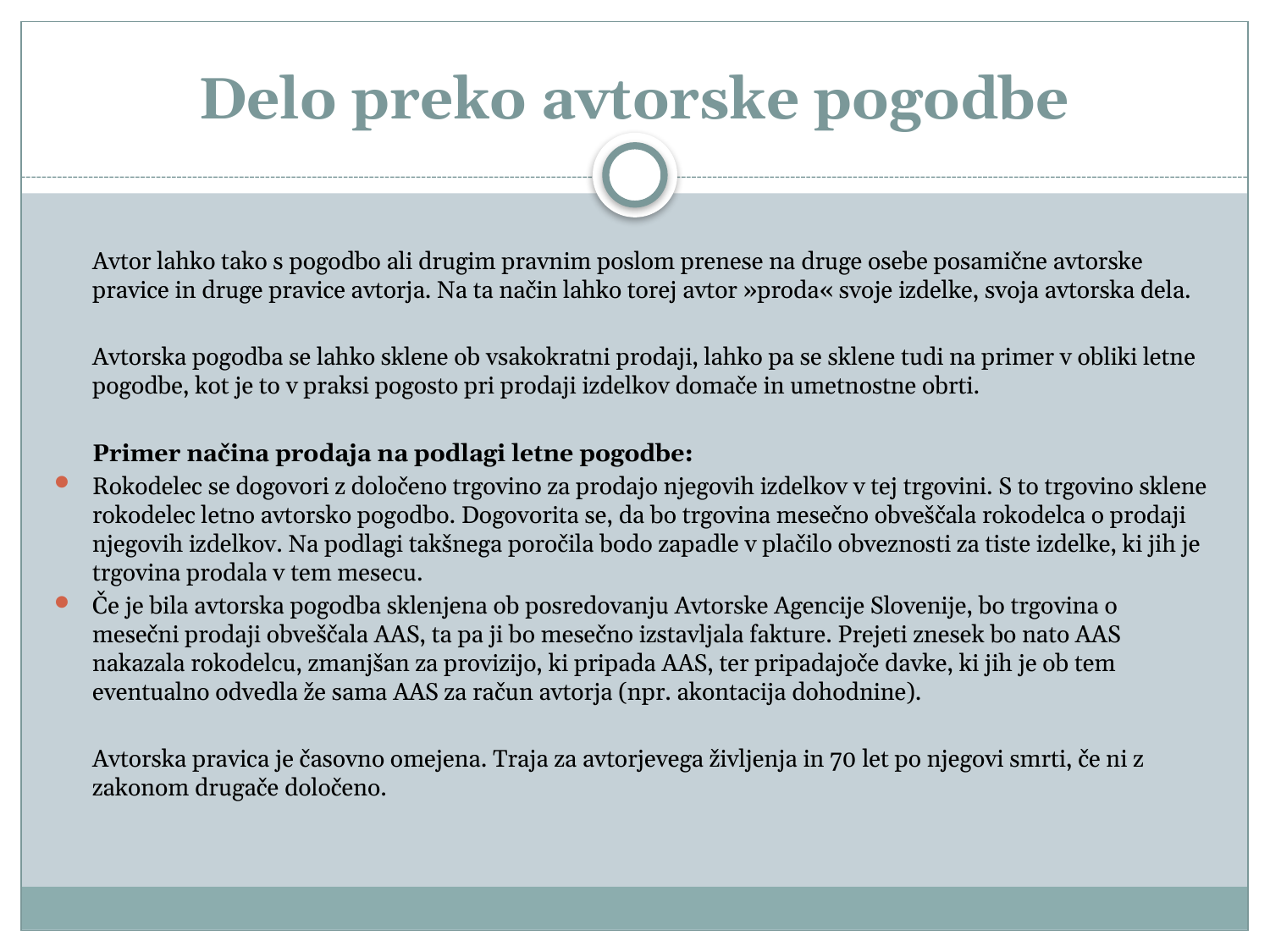

# Delo preko avtorske pogodbe

	Avtor lahko tako s pogodbo ali drugim pravnim poslom prenese na druge osebe posamične avtorske pravice in druge pravice avtorja. Na ta način lahko torej avtor »proda« svoje izdelke, svoja avtorska dela.

	Avtorska pogodba se lahko sklene ob vsakokratni prodaji, lahko pa se sklene tudi na primer v obliki letne pogodbe, kot je to v praksi pogosto pri prodaji izdelkov domače in umetnostne obrti.

	Primer načina prodaja na podlagi letne pogodbe:
Rokodelec se dogovori z določeno trgovino za prodajo njegovih izdelkov v tej trgovini. S to trgovino sklene rokodelec letno avtorsko pogodbo. Dogovorita se, da bo trgovina mesečno obveščala rokodelca o prodaji njegovih izdelkov. Na podlagi takšnega poročila bodo zapadle v plačilo obveznosti za tiste izdelke, ki jih je trgovina prodala v tem mesecu.
Če je bila avtorska pogodba sklenjena ob posredovanju Avtorske Agencije Slovenije, bo trgovina o mesečni prodaji obveščala AAS, ta pa ji bo mesečno izstavljala fakture. Prejeti znesek bo nato AAS nakazala rokodelcu, zmanjšan za provizijo, ki pripada AAS, ter pripadajoče davke, ki jih je ob tem eventualno odvedla že sama AAS za račun avtorja (npr. akontacija dohodnine).

	Avtorska pravica je časovno omejena. Traja za avtorjevega življenja in 70 let po njegovi smrti, če ni z zakonom drugače določeno.